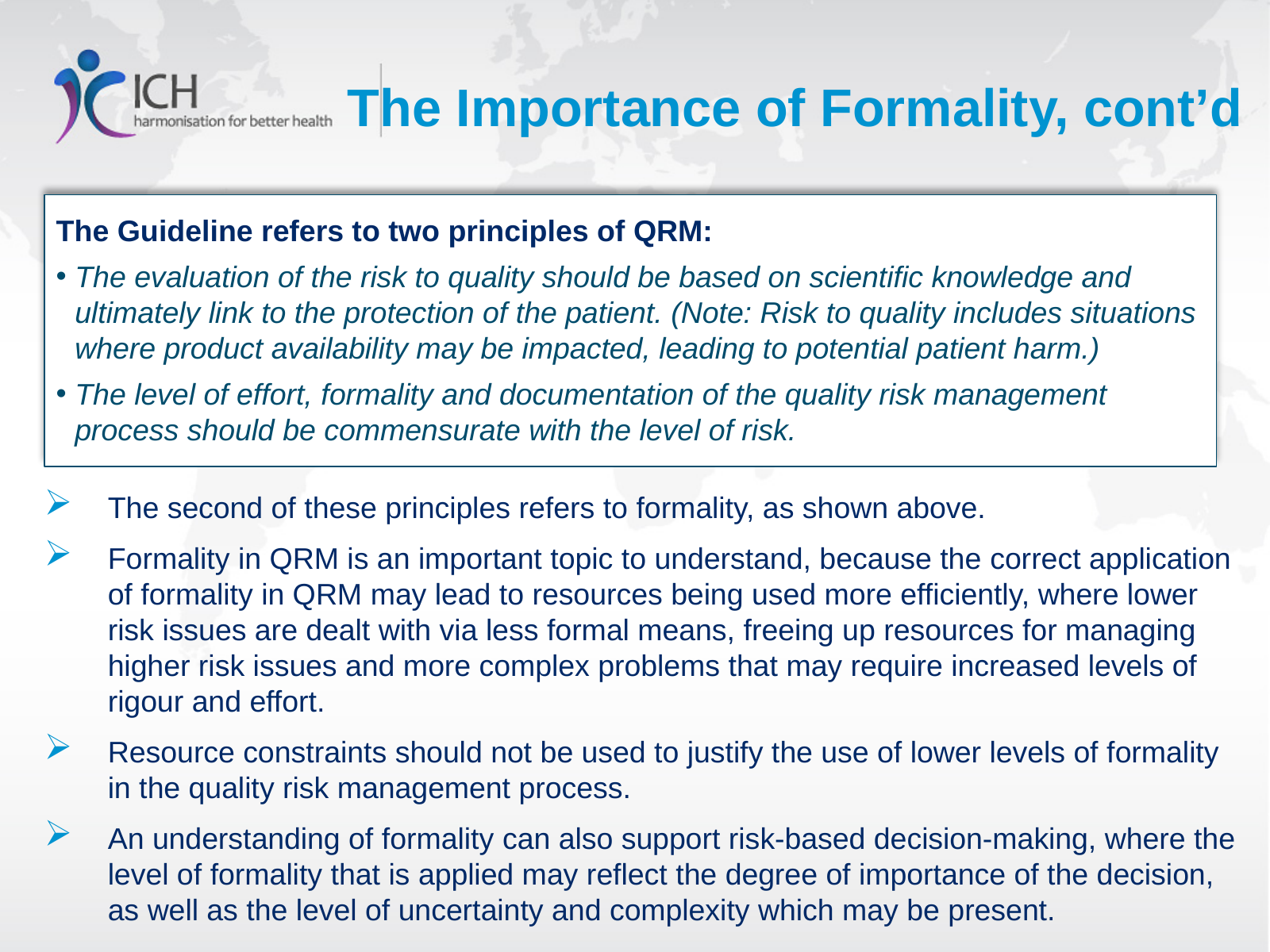

# The Importance of Formality, cont’d
The Guideline refers to two principles of QRM:

The evaluation of the risk to quality should be based on scientific knowledge and ultimately link to the protection of the patient. (Note: Risk to quality includes situations where product availability may be impacted, leading to potential patient harm.)

The level of effort, formality and documentation of the quality risk management process should be commensurate with the level of risk.
The second of these principles refers to formality, as shown above.
Formality in QRM is an important topic to understand, because the correct application of formality in QRM may lead to resources being used more efficiently, where lower risk issues are dealt with via less formal means, freeing up resources for managing higher risk issues and more complex problems that may require increased levels of rigour and effort.
Resource constraints should not be used to justify the use of lower levels of formality in the quality risk management process.
An understanding of formality can also support risk-based decision-making, where the level of formality that is applied may reflect the degree of importance of the decision, as well as the level of uncertainty and complexity which may be present.